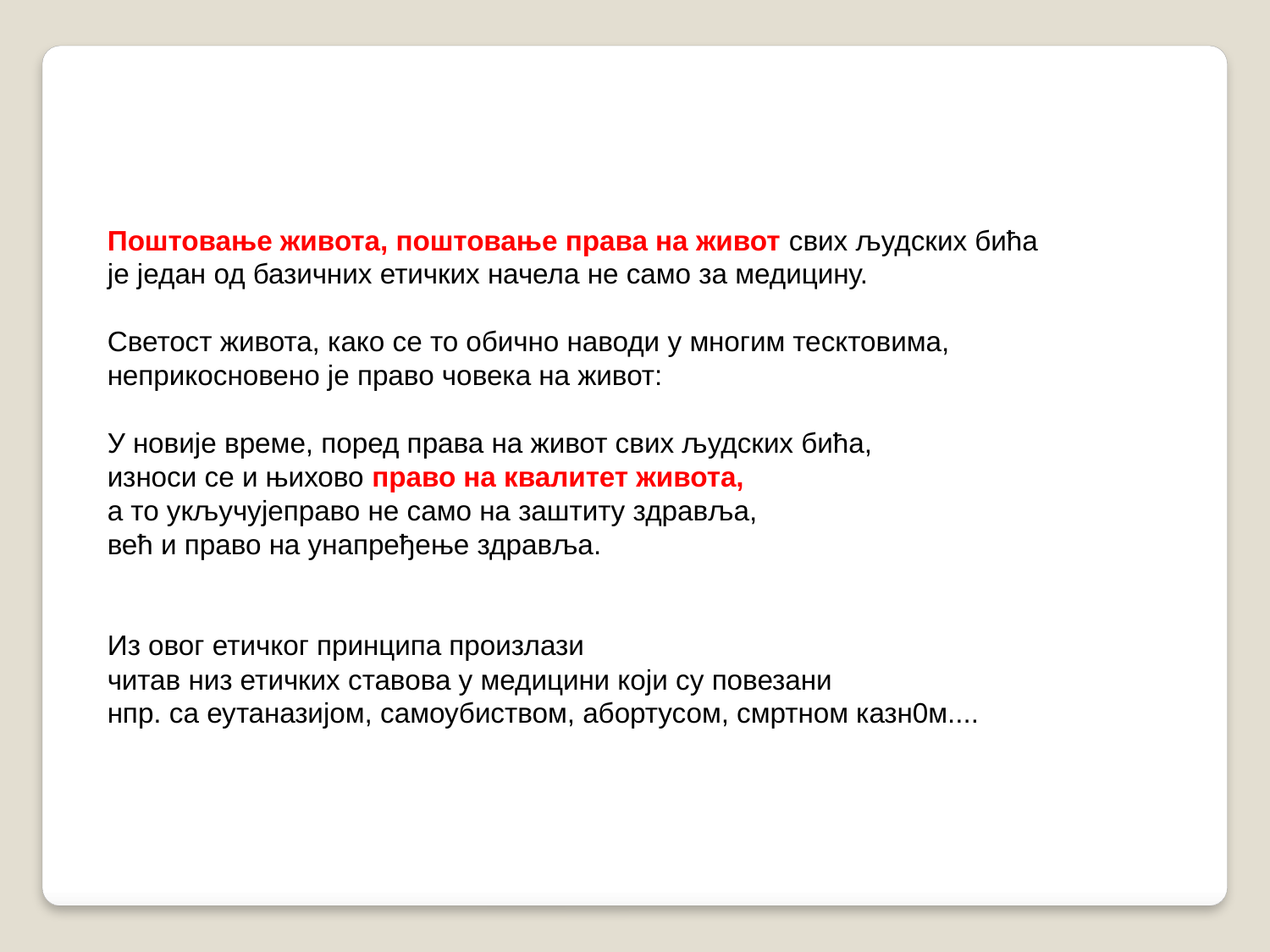

Поштовање живота, поштовање права на живот свих људских бића
је један од базичних етичких начела не само за медицину.

Светост живота, како се то обично наводи у многим тесктовима,
неприкосновено је право човека на живот:

У новије време, поред права на живот свих људских бића,
износи се и њихово право на квалитет живота,
а то укључујеправо не само на заштиту здравља,
већ и право на унапређење здравља.

Из овог етичког принципа произлази
читав низ етичких ставова у медицини који су повезани
нпр. са еутаназијом, самоубиством, абортусом, смртном казн0м....